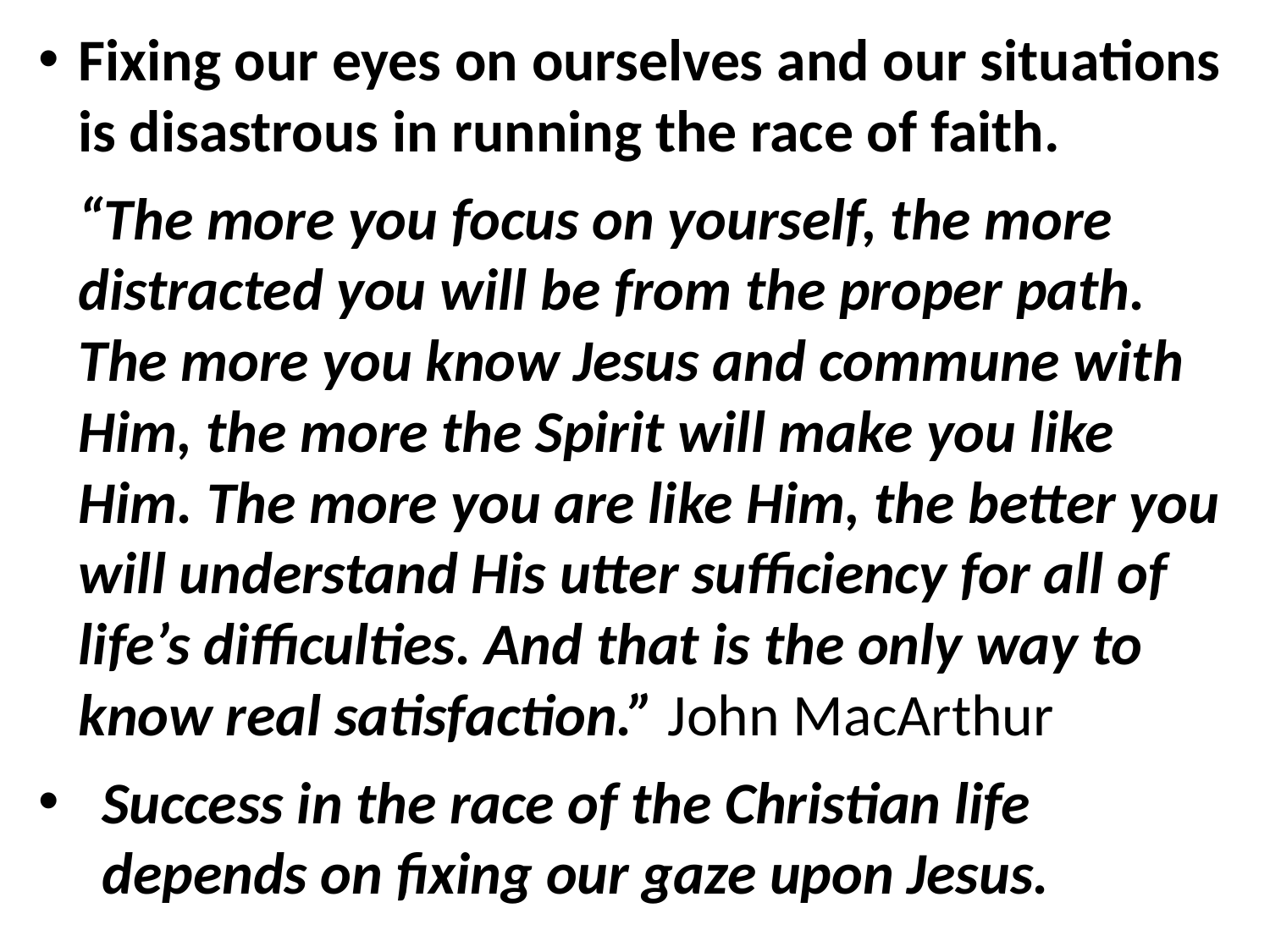

Fixing our eyes on ourselves and our situations is disastrous in running the race of faith.

“The more you focus on yourself, the more distracted you will be from the proper path. The more you know Jesus and commune with Him, the more the Spirit will make you like Him. The more you are like Him, the better you will understand His utter sufficiency for all of life’s difficulties. And that is the only way to know real satisfaction.” John MacArthur

Success in the race of the Christian life depends on fixing our gaze upon Jesus.